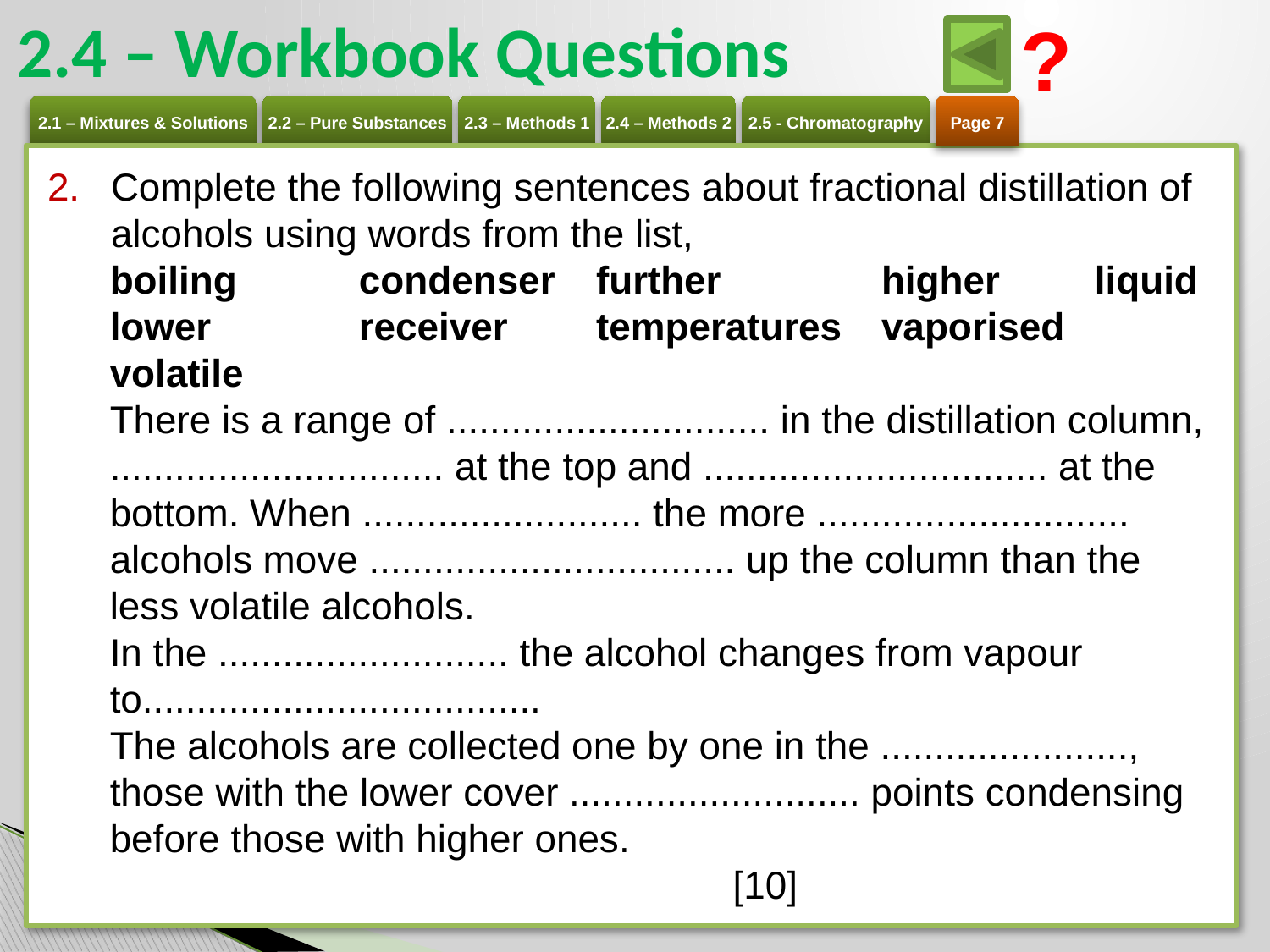

?
# 2.4 – Workbook Questions

Page 7
Complete the following sentences about fractional distillation of alcohols using words from the list,
boiling 	condenser 	further 	higher 	liquid
lower 	receiver 	temperatures 	vaporised 	volatile
There is a range of .............................. in the distillation column, ............................... at the top and ................................ at the bottom. When .......................... the more ............................. alcohols move .................................. up the column than the less volatile alcohols.
In the ........................... the alcohol changes from vapour to.....................................
The alcohols are collected one by one in the ......................., those with the lower cover ........................... points condensing before those with higher ones.		[10]